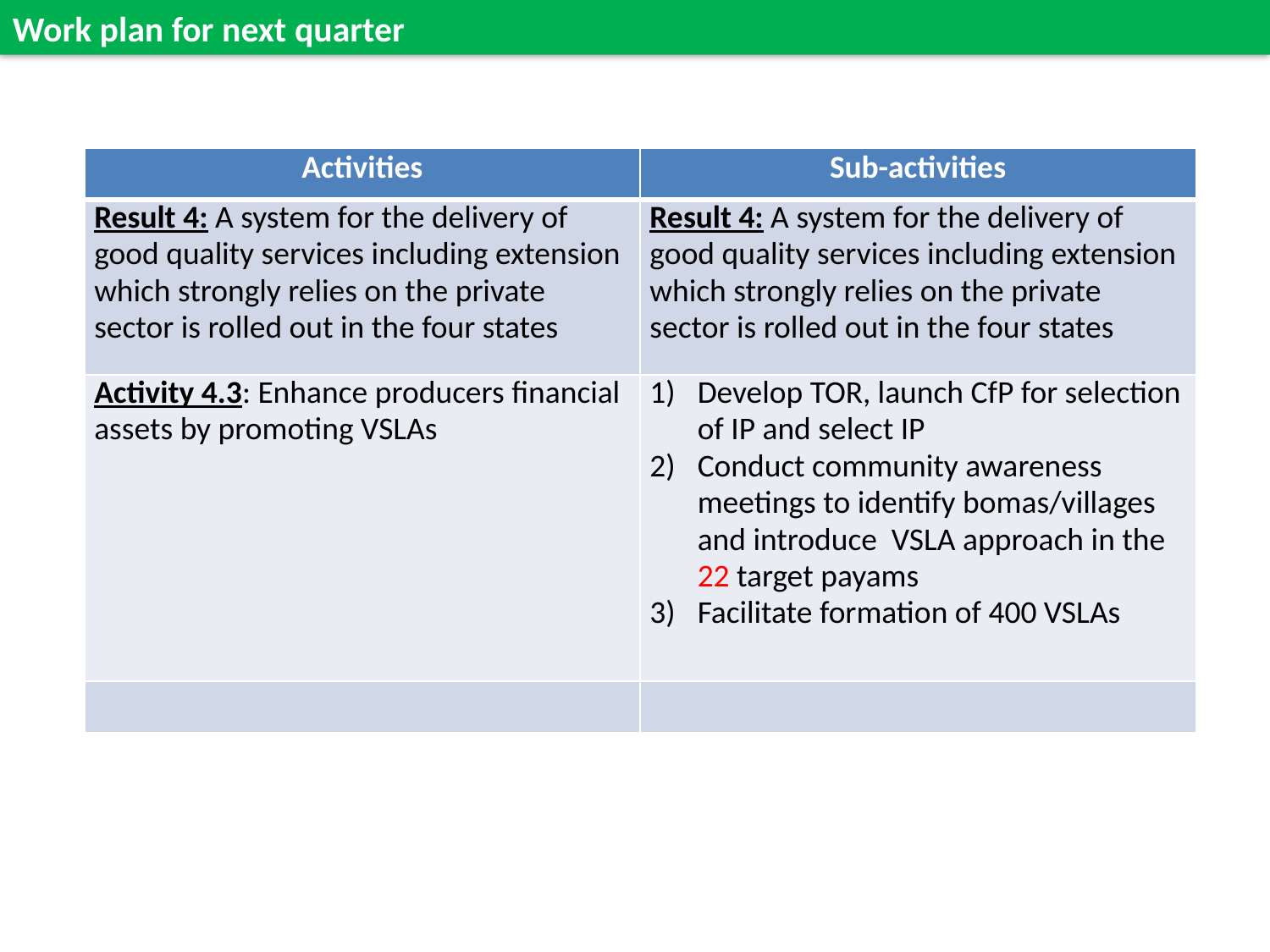

Work plan for next quarter
| Activities | Sub-activities |
| --- | --- |
| Result 4: A system for the delivery of good quality services including extension which strongly relies on the private sector is rolled out in the four states | Result 4: A system for the delivery of good quality services including extension which strongly relies on the private sector is rolled out in the four states |
| Activity 4.3: Enhance producers financial assets by promoting VSLAs | Develop TOR, launch CfP for selection of IP and select IP Conduct community awareness meetings to identify bomas/villages and introduce VSLA approach in the 22 target payams Facilitate formation of 400 VSLAs |
|  |  |